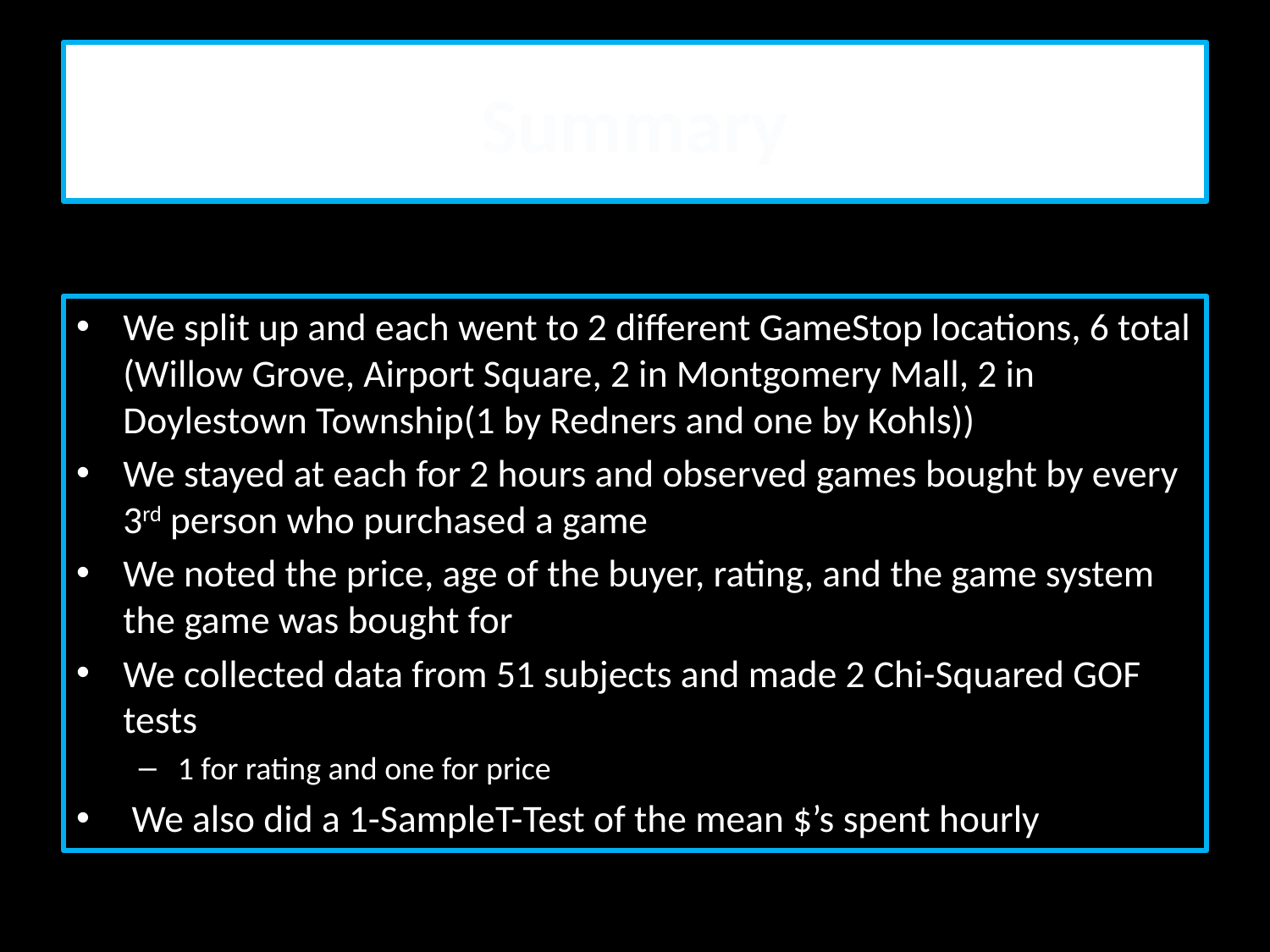

# Summary
We split up and each went to 2 different GameStop locations, 6 total (Willow Grove, Airport Square, 2 in Montgomery Mall, 2 in Doylestown Township(1 by Redners and one by Kohls))
We stayed at each for 2 hours and observed games bought by every 3rd person who purchased a game
We noted the price, age of the buyer, rating, and the game system the game was bought for
We collected data from 51 subjects and made 2 Chi-Squared GOF tests
1 for rating and one for price
 We also did a 1-SampleT-Test of the mean $’s spent hourly